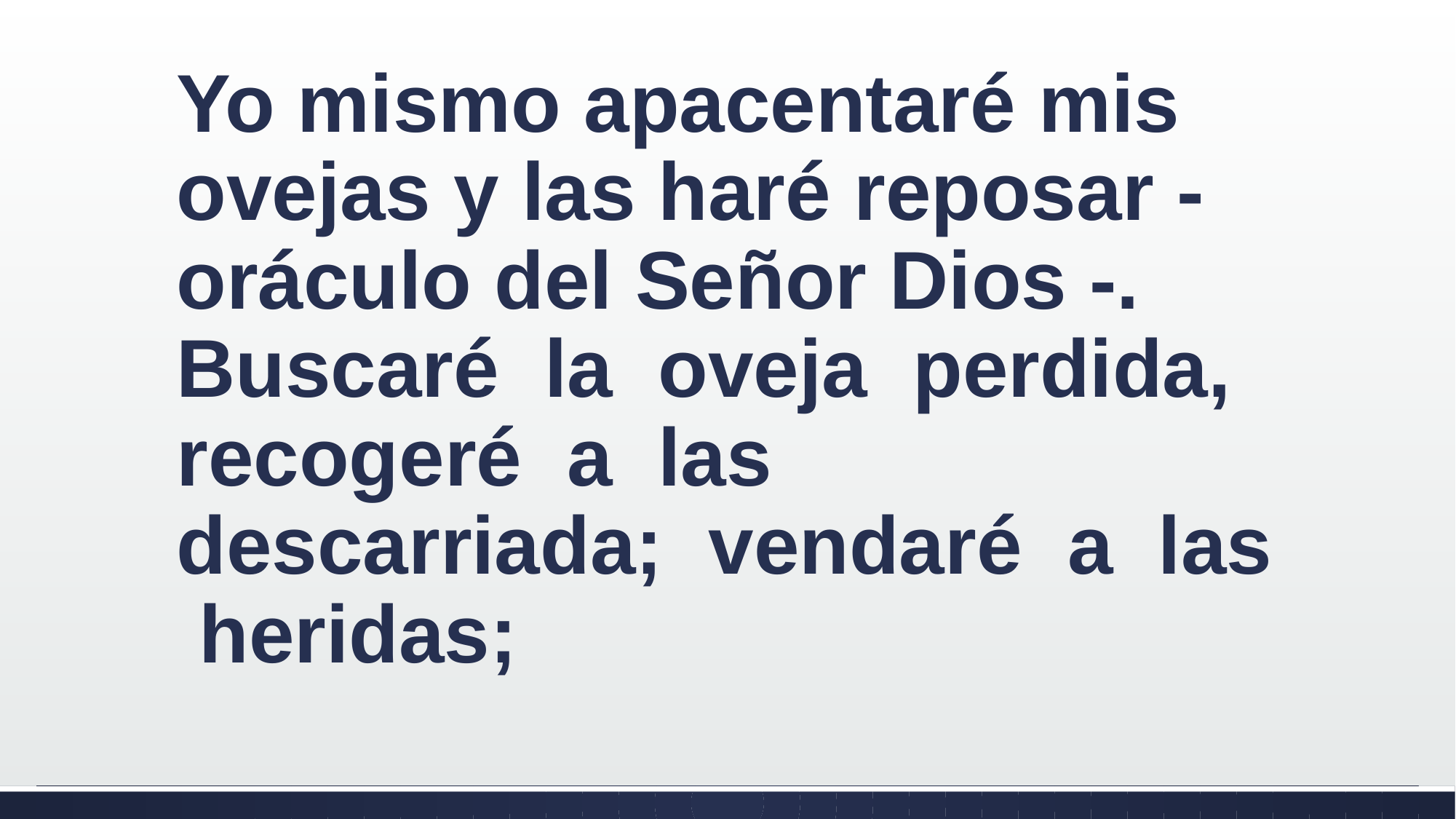

#
Yo mismo apacentaré mis ovejas y las haré reposar - oráculo del Señor Dios -. Buscaré  la  oveja  perdida,  recogeré  a  las  descarriada;  vendaré  a  las  heridas;